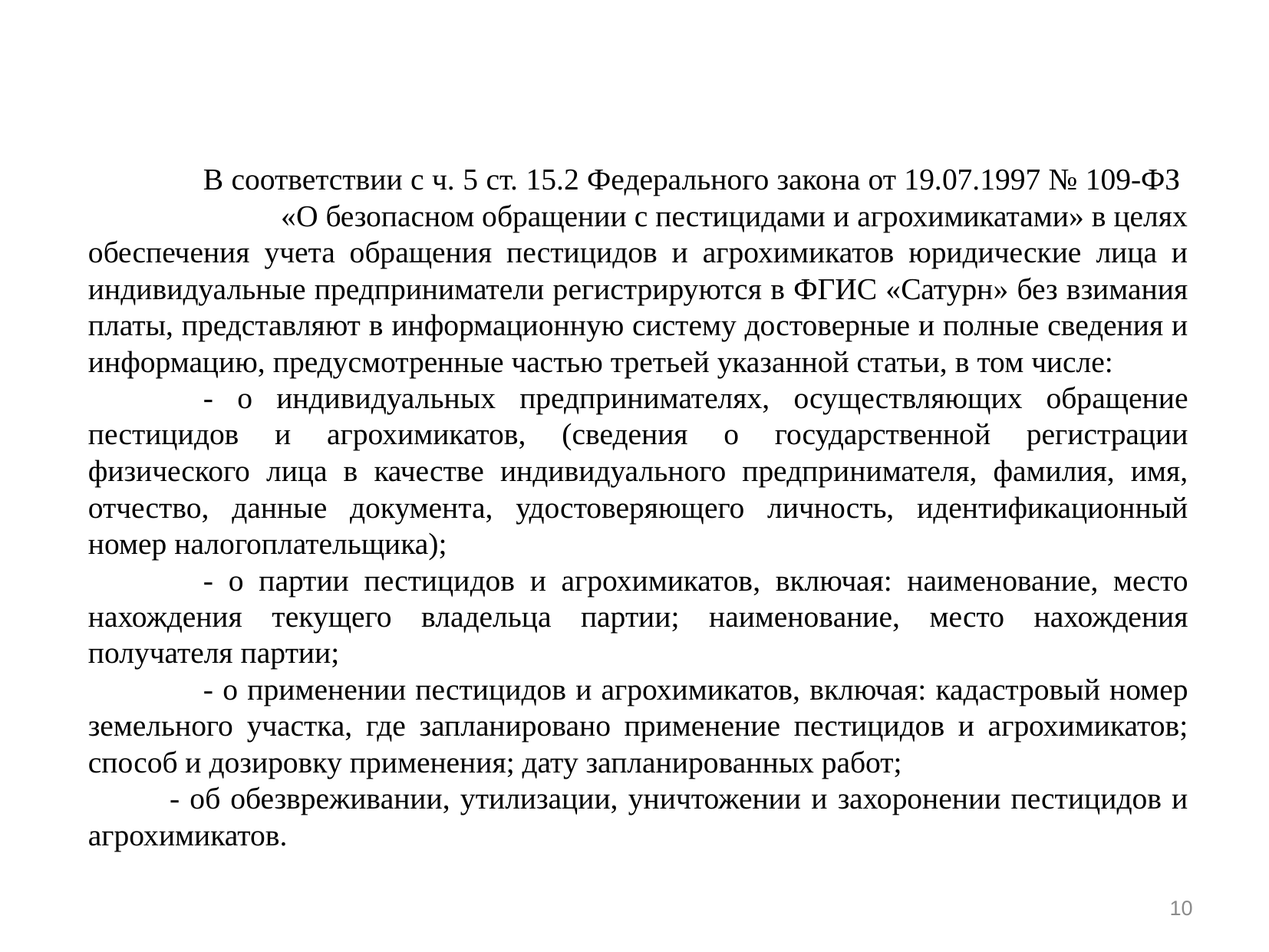

#
	В соответствии с ч. 5 ст. 15.2 Федерального закона от 19.07.1997 № 109-ФЗ                           «О безопасном обращении с пестицидами и агрохимикатами» в целях обеспечения учета обращения пестицидов и агрохимикатов юридические лица и индивидуальные предприниматели регистрируются в ФГИС «Сатурн» без взимания платы, представляют в информационную систему достоверные и полные сведения и информацию, предусмотренные частью третьей указанной статьи, в том числе:
	- о индивидуальных предпринимателях, осуществляющих обращение пестицидов и агрохимикатов, (сведения о государственной регистрации физического лица в качестве индивидуального предпринимателя, фамилия, имя, отчество, данные документа, удостоверяющего личность, идентификационный номер налогоплательщика);
	- о партии пестицидов и агрохимикатов, включая: наименование, место нахождения текущего владельца партии; наименование, место нахождения получателя партии;
	- о применении пестицидов и агрохимикатов, включая: кадастровый номер земельного участка, где запланировано применение пестицидов и агрохимикатов; способ и дозировку применения; дату запланированных работ;
        - об обезвреживании, утилизации, уничтожении и захоронении пестицидов и агрохимикатов.

10